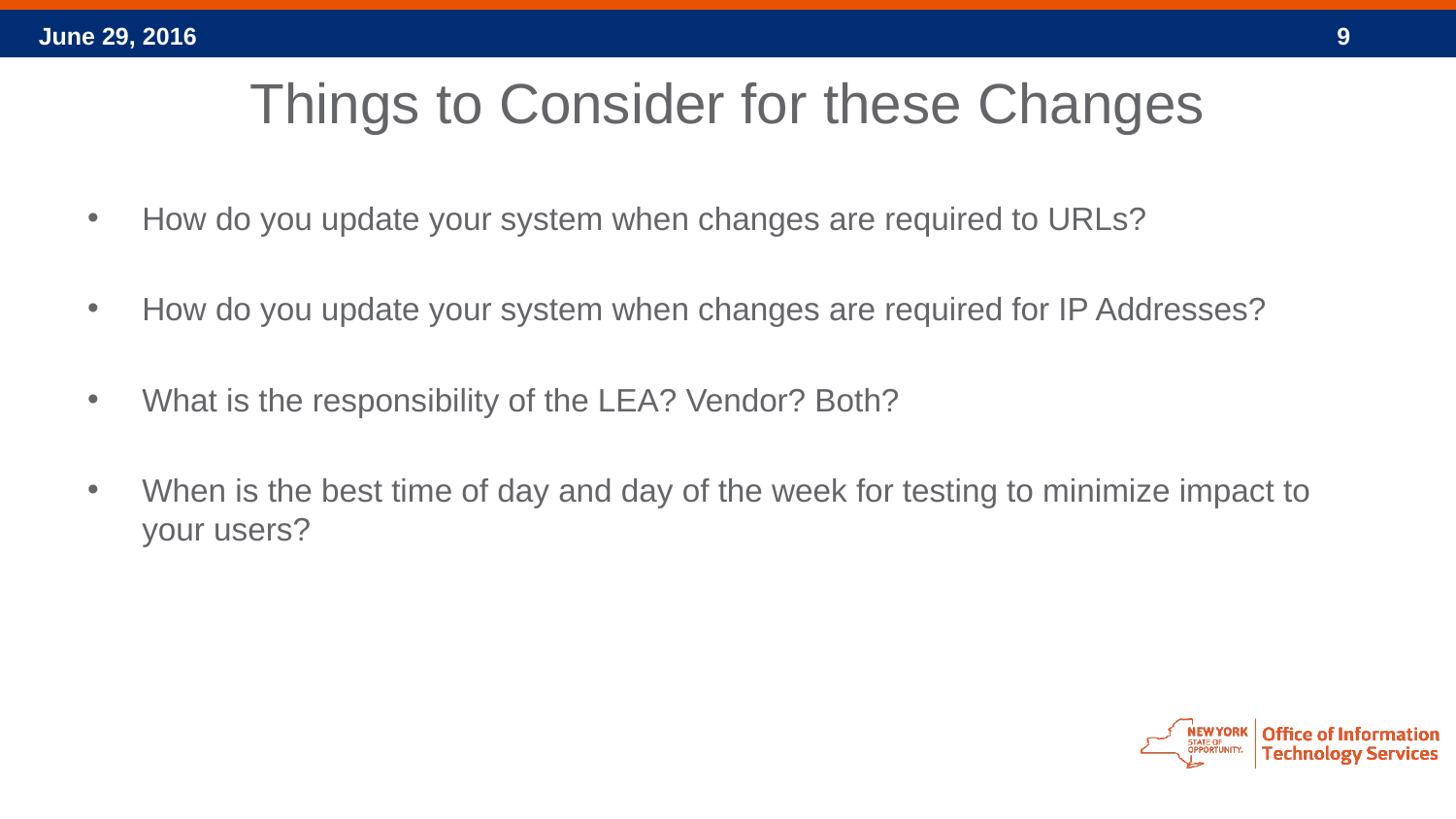

# Things to Consider for these Changes
How do you update your system when changes are required to URLs?

How do you update your system when changes are required for IP Addresses?

What is the responsibility of the LEA? Vendor? Both?

When is the best time of day and day of the week for testing to minimize impact to your users?